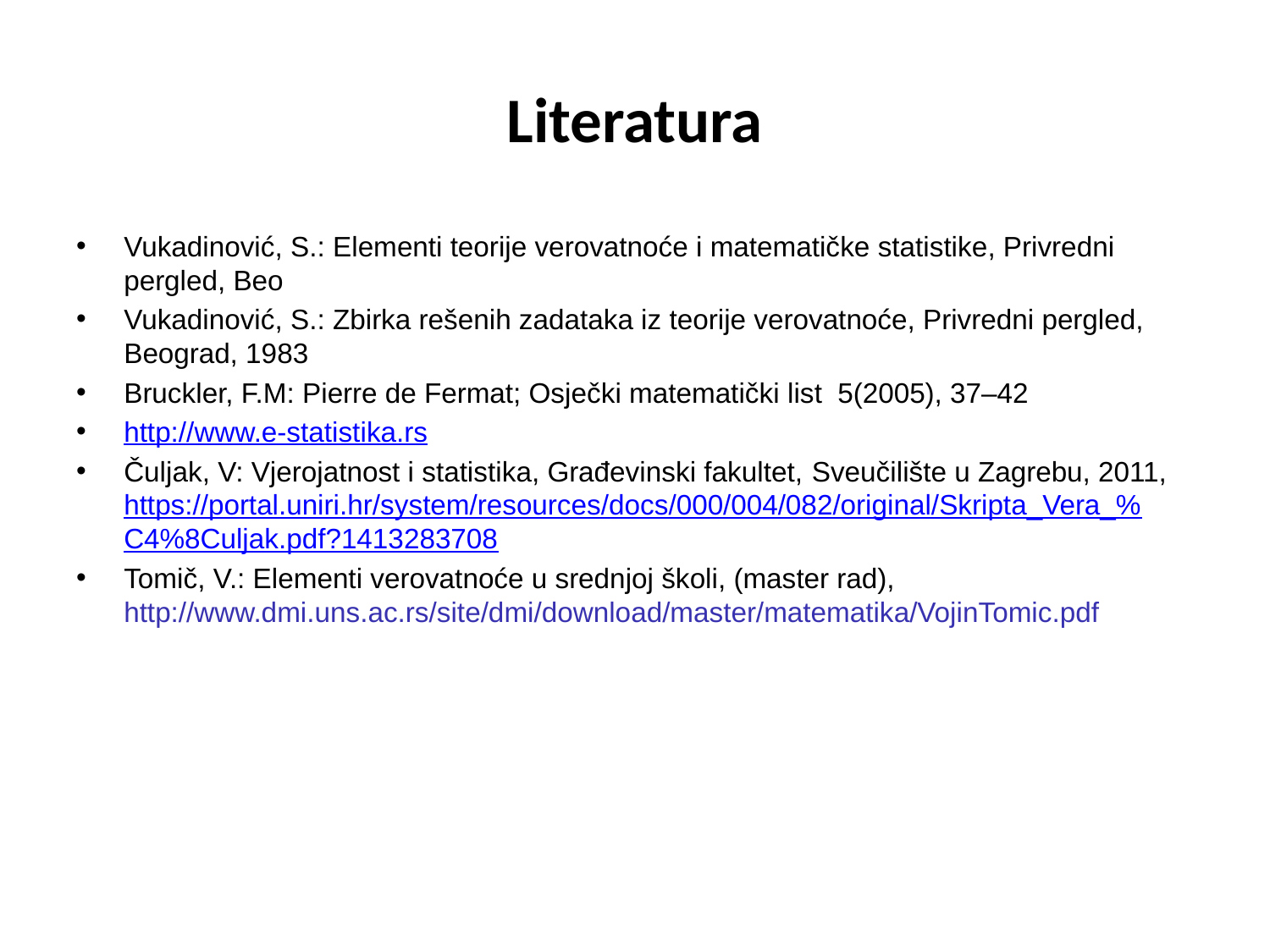

# Literatura
Vukadinović, S.: Elementi teorije verovatnoće i matematičke statistike, Privredni pergled, Beo
Vukadinović, S.: Zbirka rešenih zadataka iz teorije verovatnoće, Privredni pergled, Beograd, 1983
Bruckler, F.M: Pierre de Fermat; Osječki matematički list  5(2005), 37–42
http://www.e-statistika.rs
Čuljak, V: Vjerojatnost i statistika, Građevinski fakultet, Sveučilište u Zagrebu, 2011, https://portal.uniri.hr/system/resources/docs/000/004/082/original/Skripta_Vera_%C4%8Culjak.pdf?1413283708
Tomič, V.: Elementi verovatnoće u srednjoj školi, (master rad), http://www.dmi.uns.ac.rs/site/dmi/download/master/matematika/VojinTomic.pdf